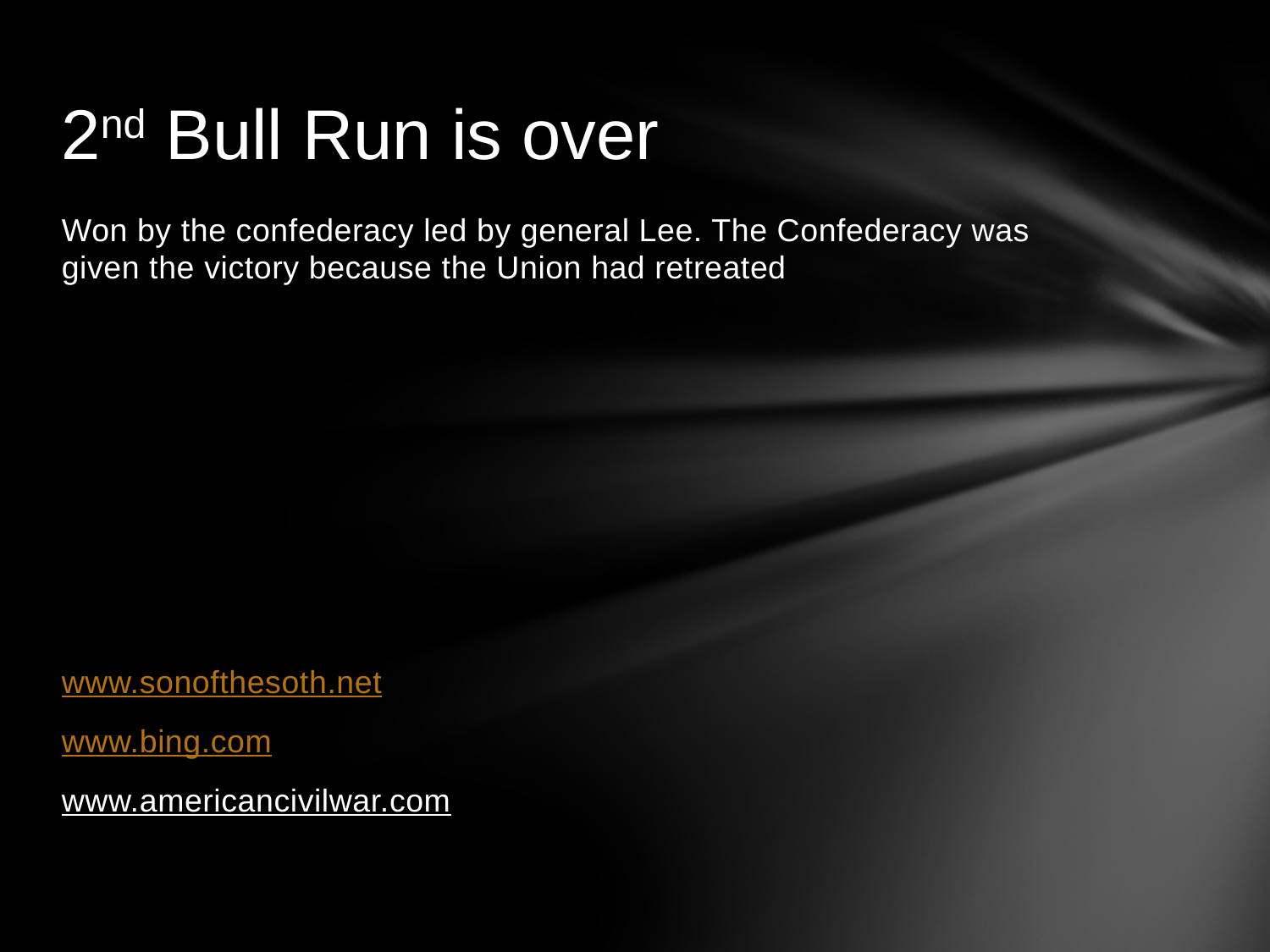

# 2nd Bull Run is over
Won by the confederacy led by general Lee. The Confederacy was given the victory because the Union had retreated

www.sonofthesoth.net
www.bing.com
www.americancivilwar.com